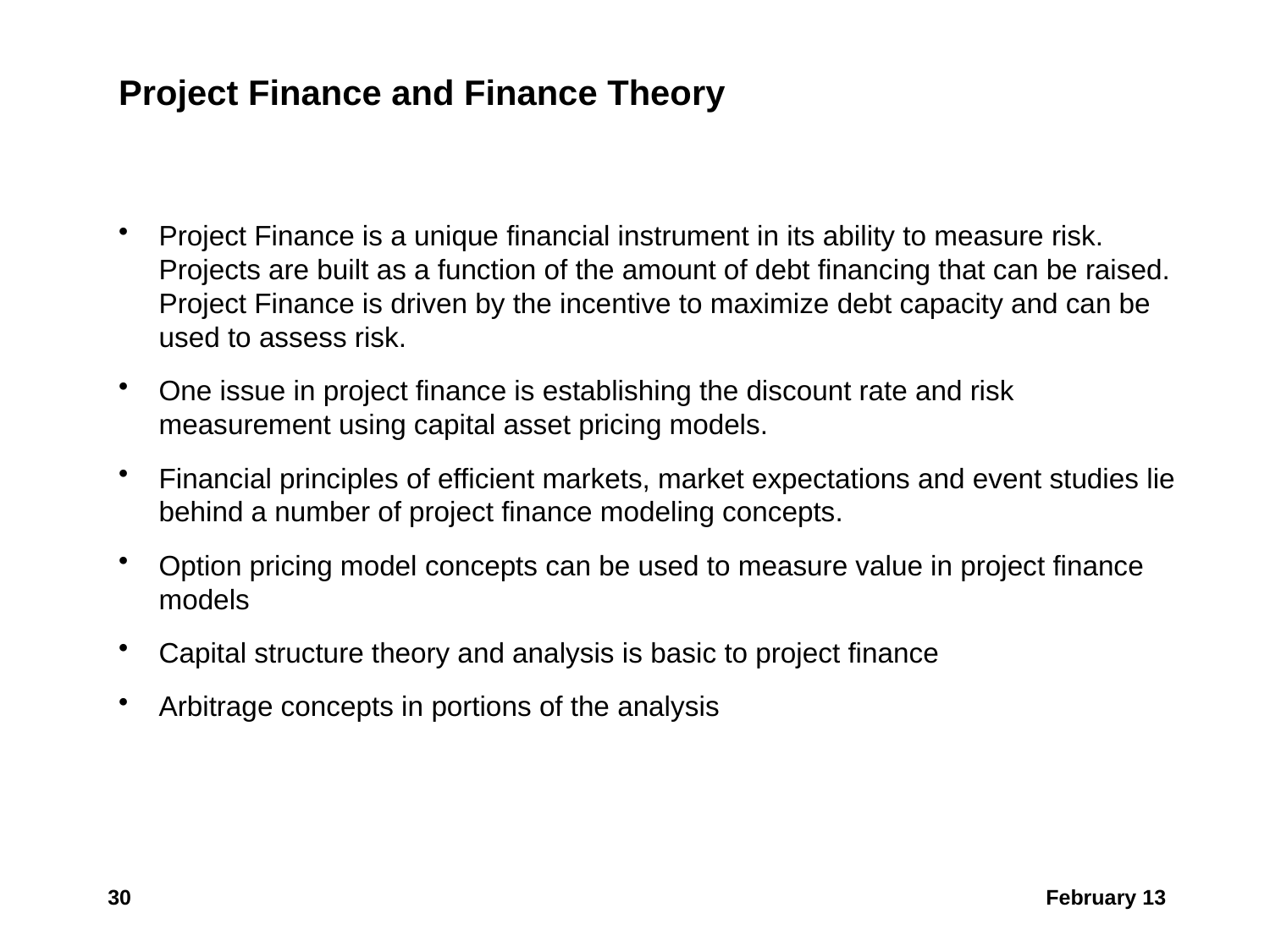

# Project Finance and Finance Theory
Project Finance is a unique financial instrument in its ability to measure risk.  Projects are built as a function of the amount of debt financing that can be raised. Project Finance is driven by the incentive to maximize debt capacity and can be used to assess risk.
One issue in project finance is establishing the discount rate and risk measurement using capital asset pricing models.
Financial principles of efficient markets, market expectations and event studies lie behind a number of project finance modeling concepts.
Option pricing model concepts can be used to measure value in project finance models
Capital structure theory and analysis is basic to project finance
Arbitrage concepts in portions of the analysis